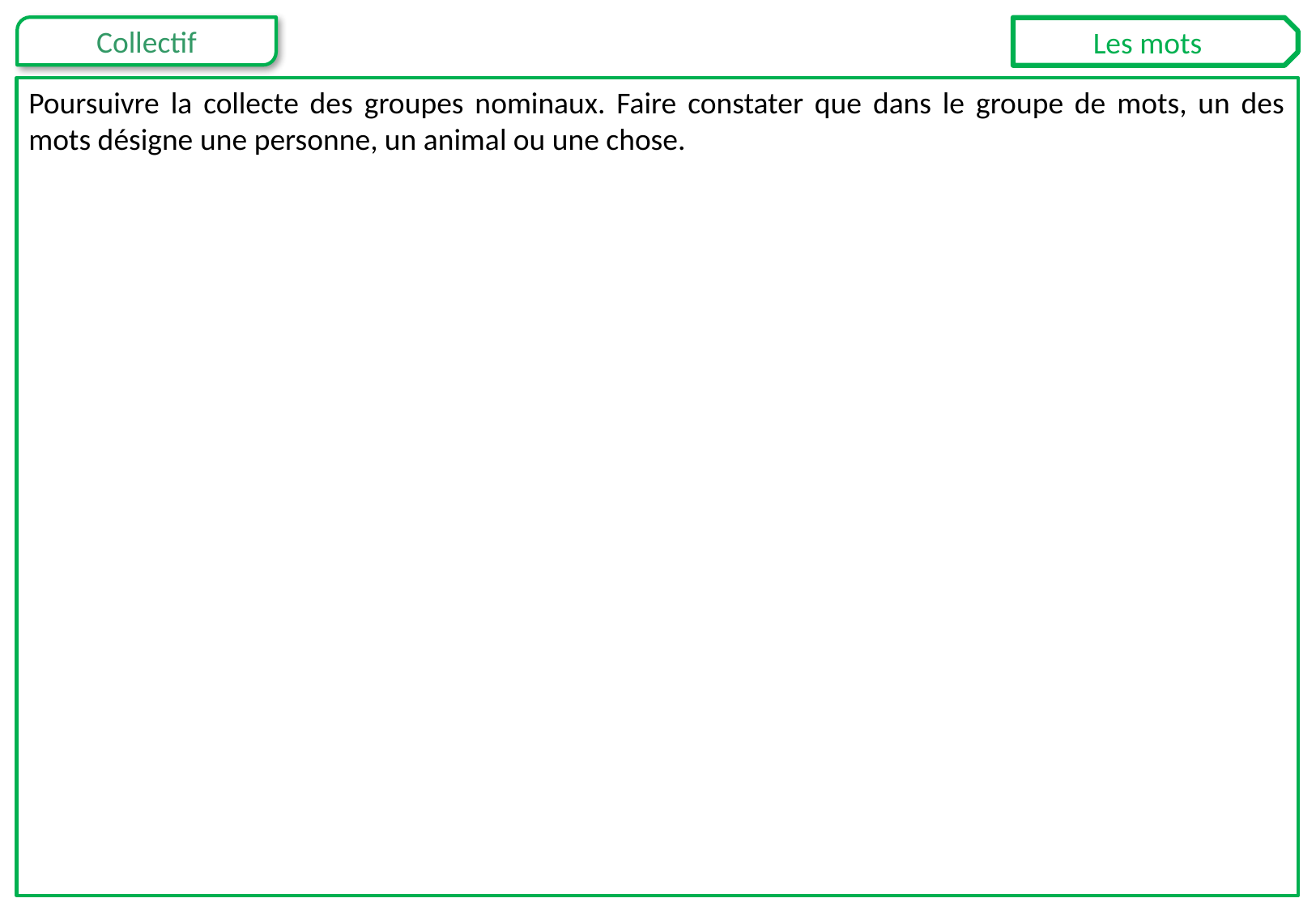

Les mots
Poursuivre la collecte des groupes nominaux. Faire constater que dans le groupe de mots, un des mots désigne une personne, un animal ou une chose.